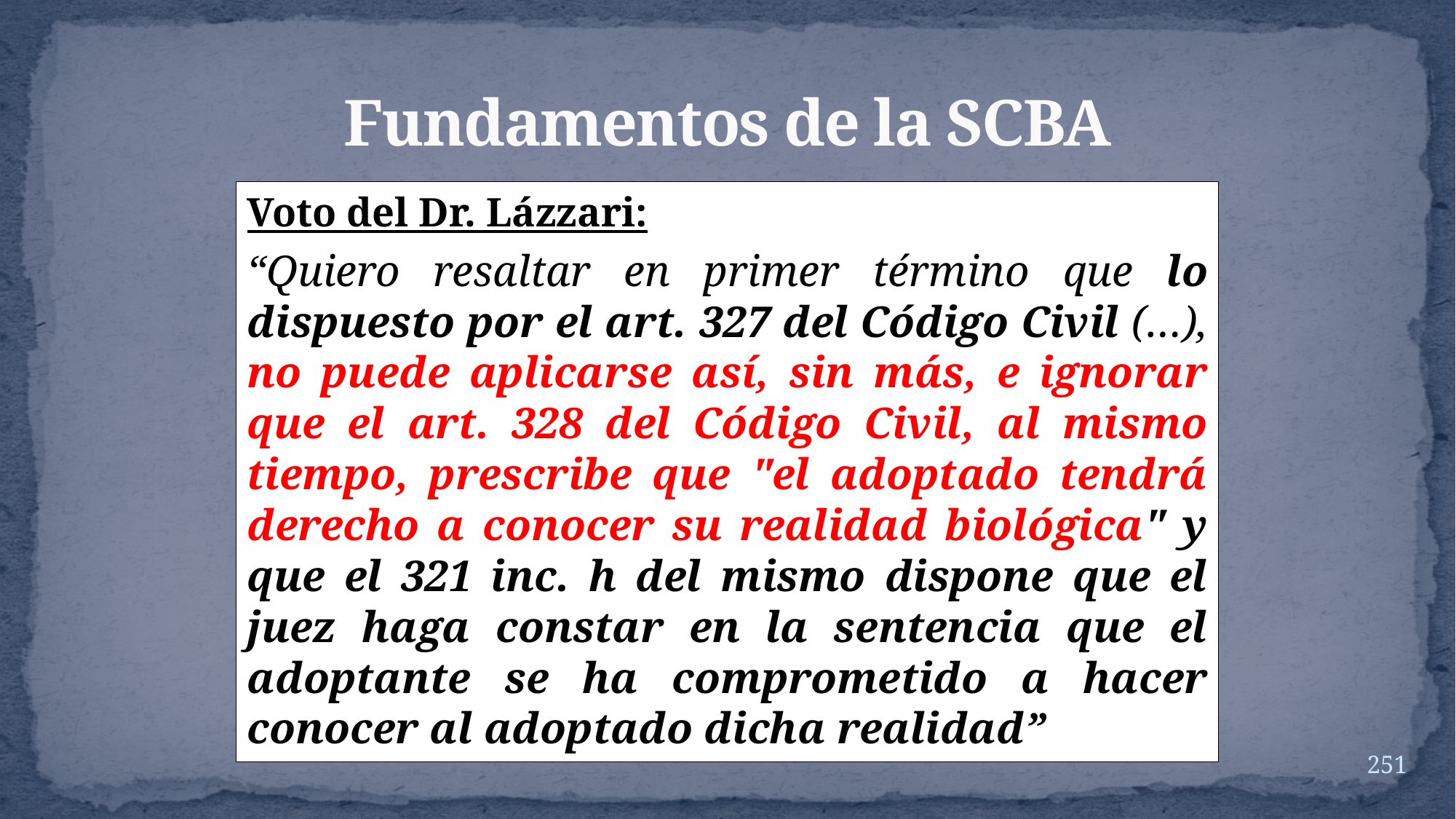

# Fundamentos de la SCBA
Voto del Dr. Lázzari:
“Quiero resaltar en primer término que lo dispuesto por el art. 327 del Código Civil (…), no puede aplicarse así, sin más, e ignorar que el art. 328 del Código Civil, al mismo tiempo, prescribe que "el adoptado tendrá derecho a conocer su realidad biológica" y que el 321 inc. h del mismo dispone que el juez haga constar en la sentencia que el adoptante se ha comprometido a hacer conocer al adoptado dicha realidad”

251